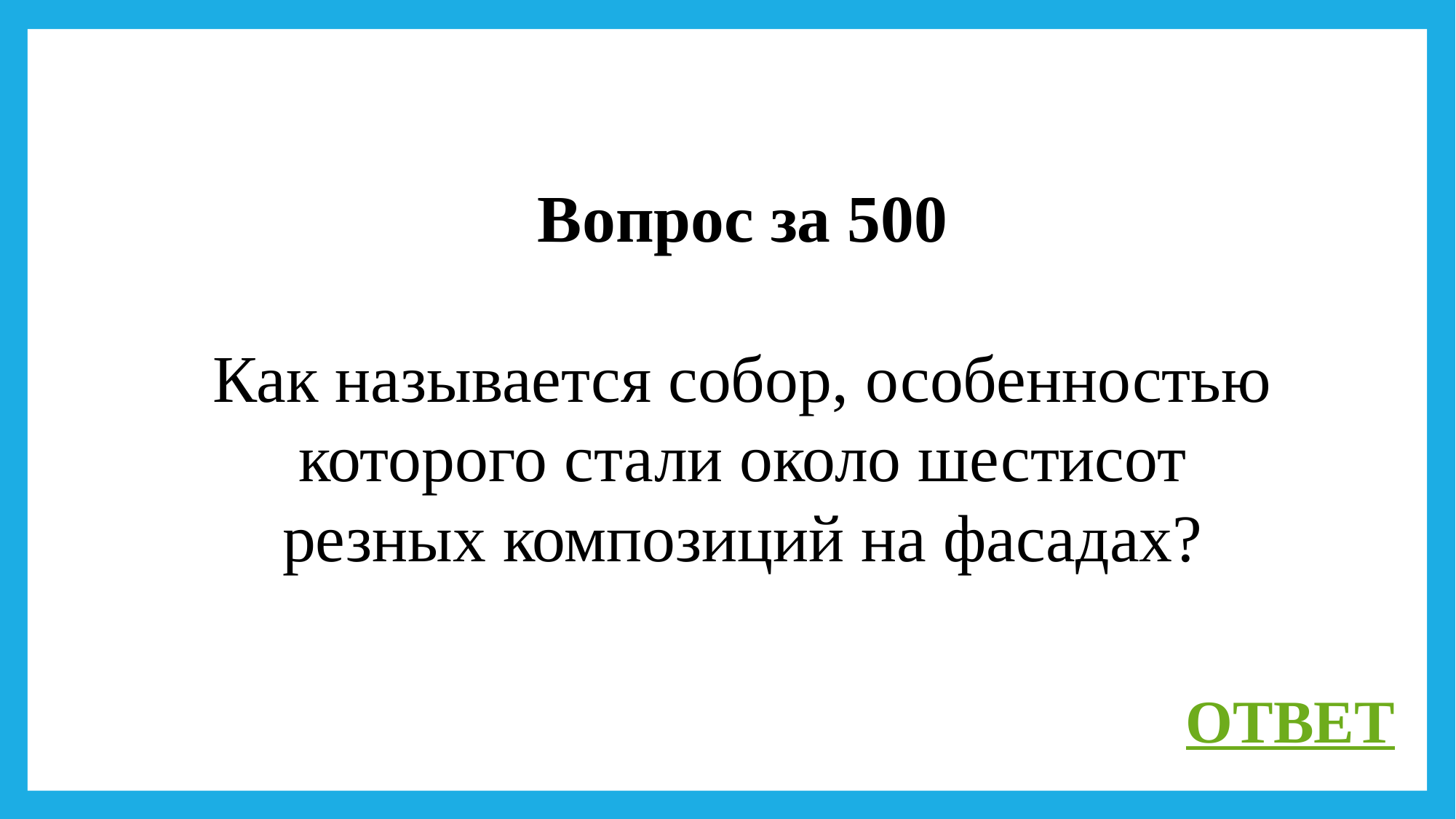

Вопрос за 500

Как называется собор, особенностью которого стали около шестисот резных композиций на фасадах?

ОТВЕТ